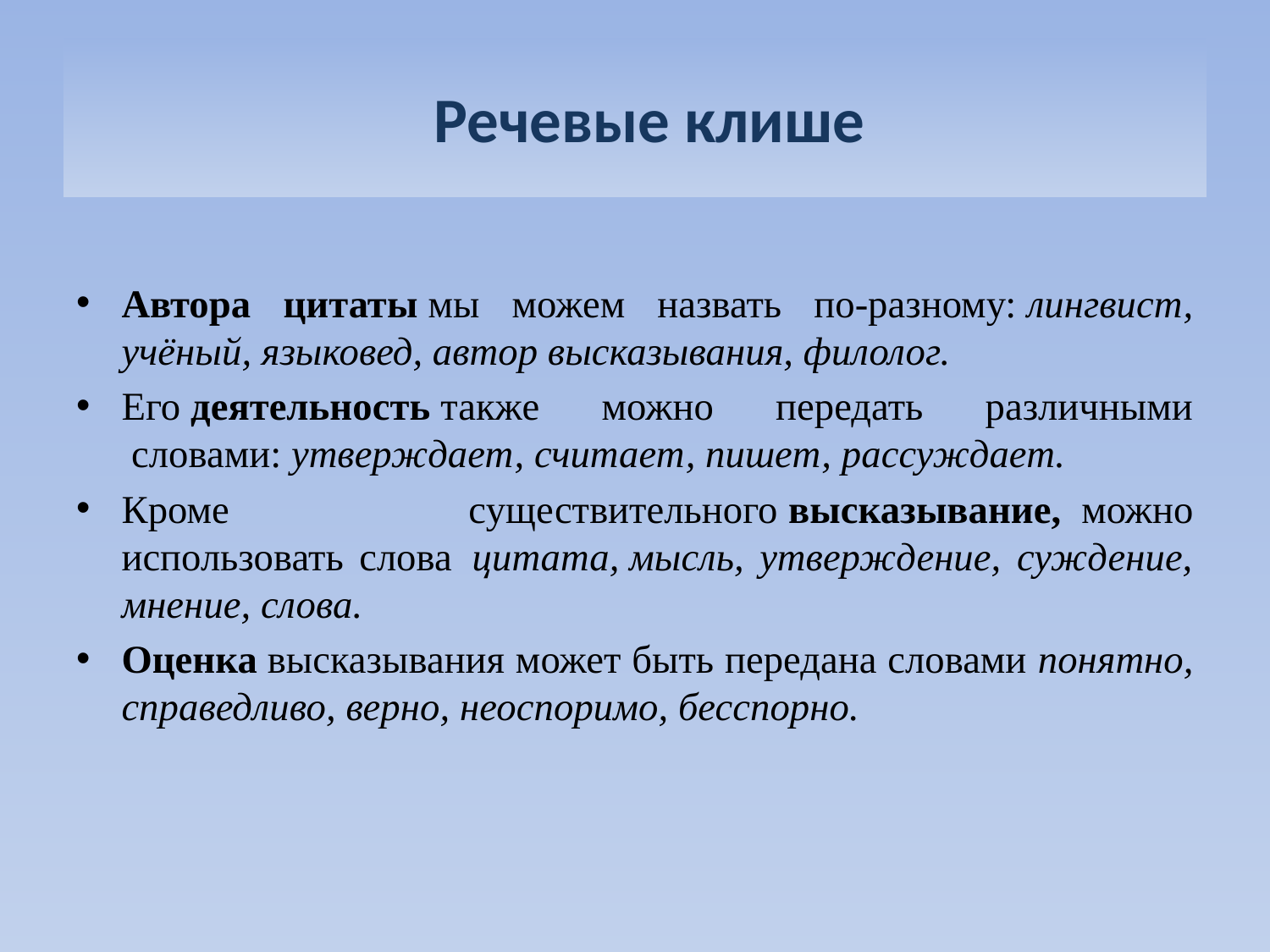

# Речевые клише

Автора цитаты мы можем назвать по-разному: лингвист, учёный, языковед, автор высказывания, филолог.
Его деятельность также можно передать различными  словами: утверждает, считает, пишет, рассуждает.
Кроме существительного высказывание,  можно использовать слова  цитата, мысль, утверждение, суждение, мнение, слова.
Оценка высказывания может быть передана словами понятно, справедливо, верно, неоспоримо, бесспорно.